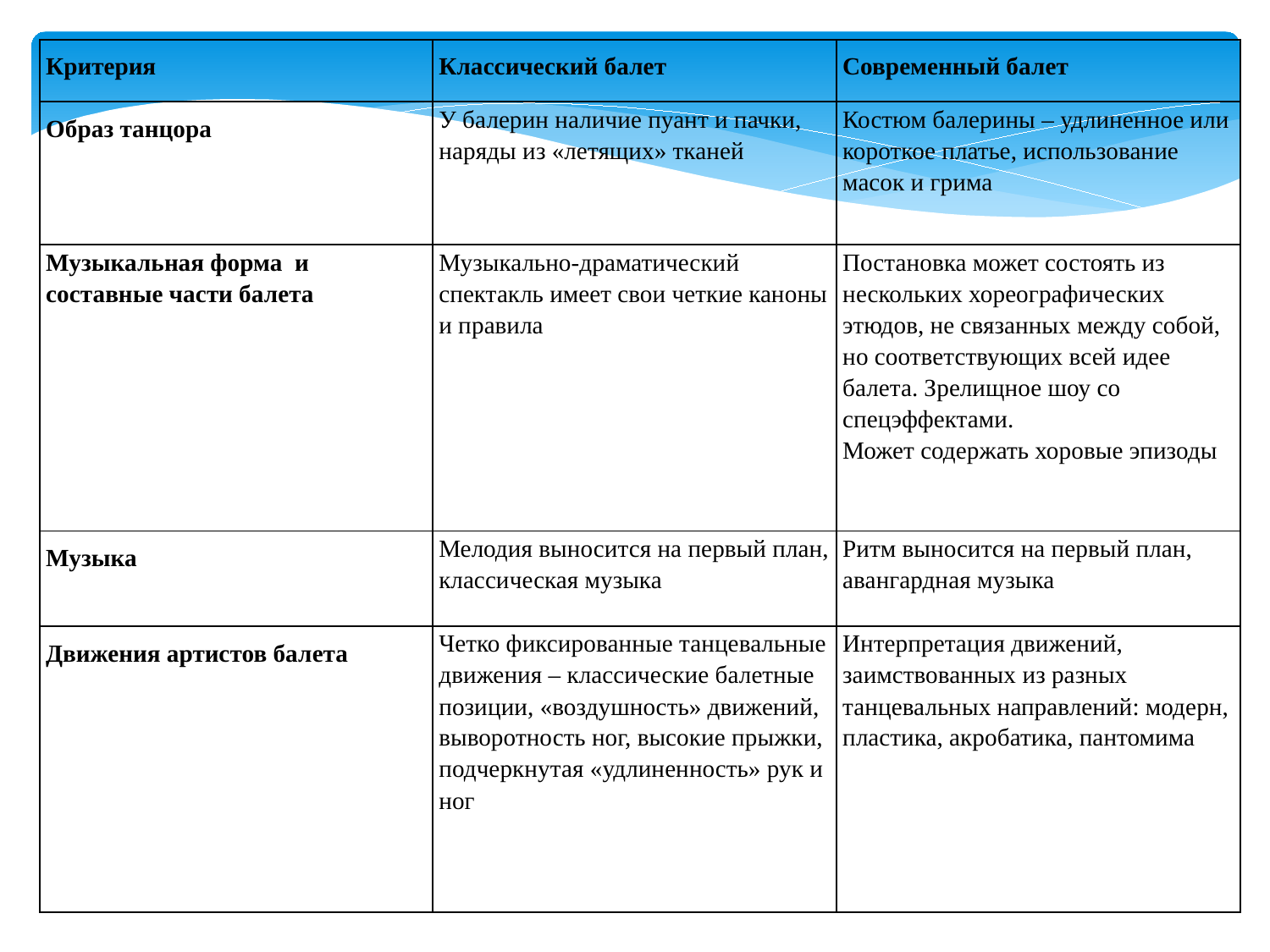

| Критерия | Классический балет | Современный балет |
| --- | --- | --- |
| Образ танцора | У балерин наличие пуант и пачки, наряды из «летящих» тканей | Костюм балерины – удлиненное или короткое платье, использование масок и грима |
| Музыкальная форма и составные части балета | Музыкально-драматический спектакль имеет свои четкие каноны и правила | Постановка может состоять из нескольких хореографических этюдов, не связанных между собой, но соответствующих всей идее балета. Зрелищное шоу со спецэффектами. Может содержать хоровые эпизоды |
| Музыка | Мелодия выносится на первый план, классическая музыка | Ритм выносится на первый план, авангардная музыка |
| Движения артистов балета | Четко фиксированные танцевальные движения – классические балетные позиции, «воздушность» движений, выворотность ног, высокие прыжки, подчеркнутая «удлиненность» рук и ног | Интерпретация движений, заимствованных из разных танцевальных направлений: модерн, пластика, акробатика, пантомима |